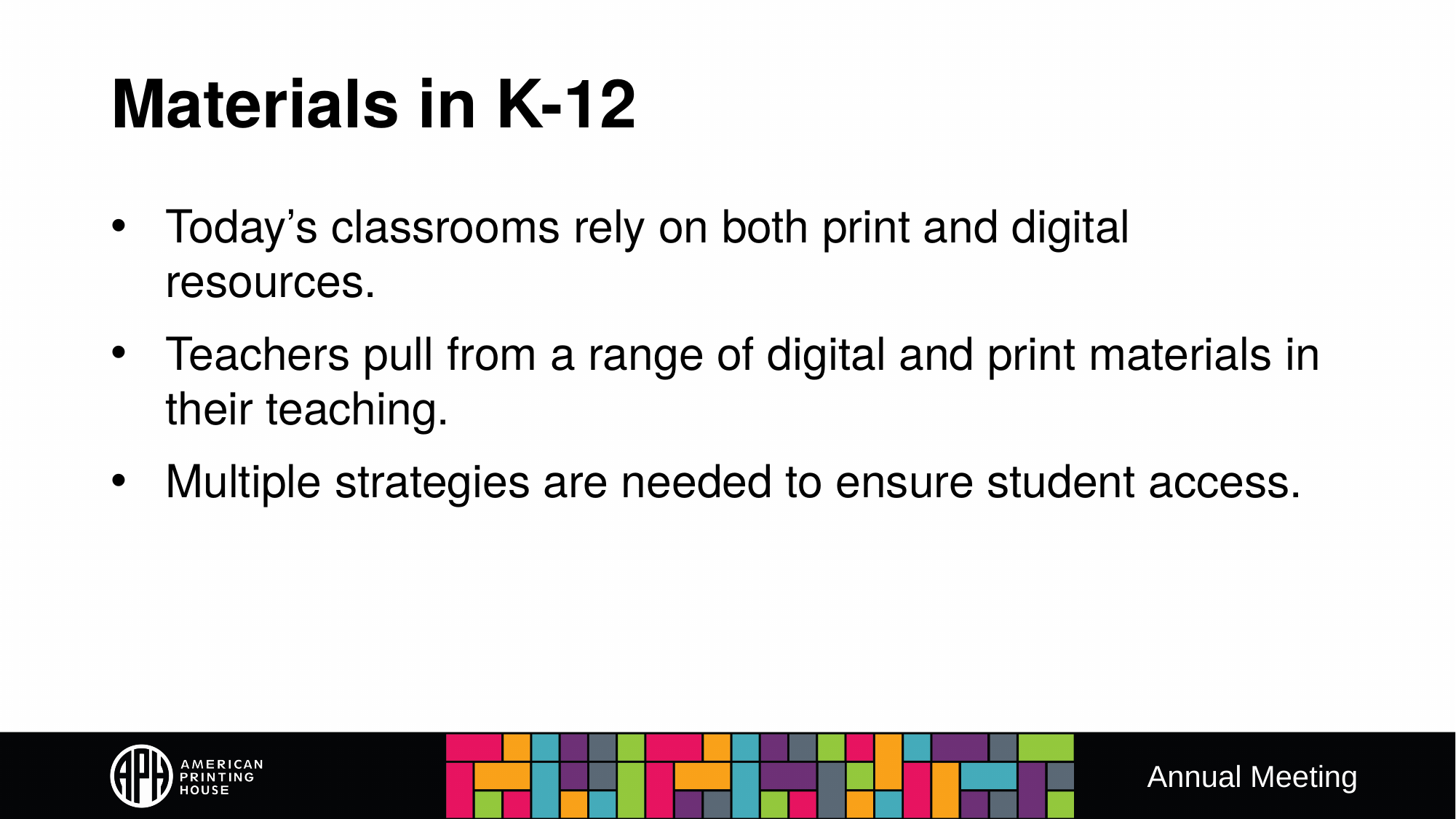

# Materials in K-12
Today’s classrooms rely on both print and digital resources.
Teachers pull from a range of digital and print materials in their teaching.
Multiple strategies are needed to ensure student access.